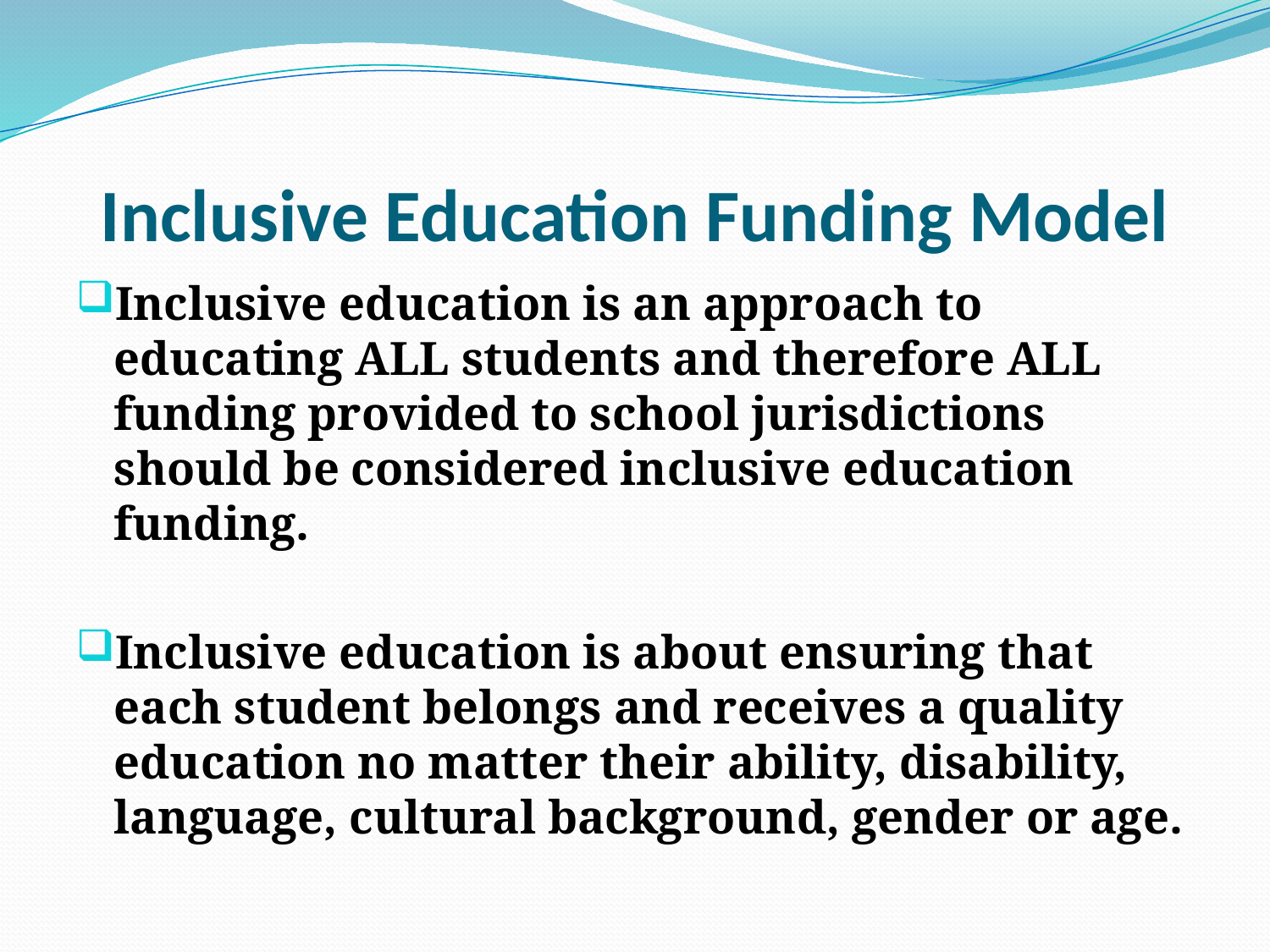

# Inclusive Education Funding Model
Inclusive education is an approach to educating ALL students and therefore ALL funding provided to school jurisdictions should be considered inclusive education funding.

Inclusive education is about ensuring that each student belongs and receives a quality education no matter their ability, disability, language, cultural background, gender or age.